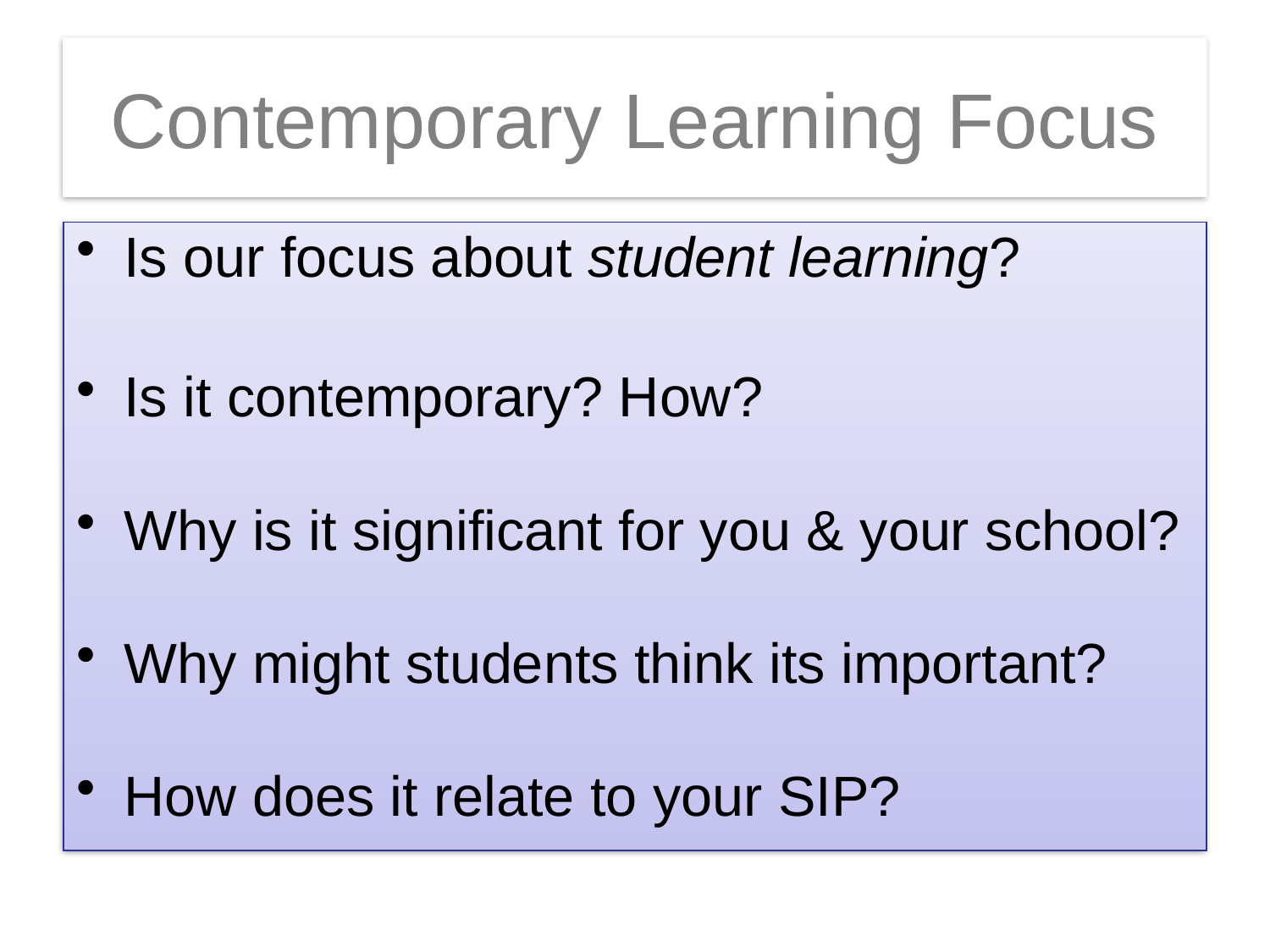

# Contemporary Learning Focus
Is our focus about student learning?
Is it contemporary? How?
Why is it significant for you & your school?
Why might students think its important?
How does it relate to your SIP?